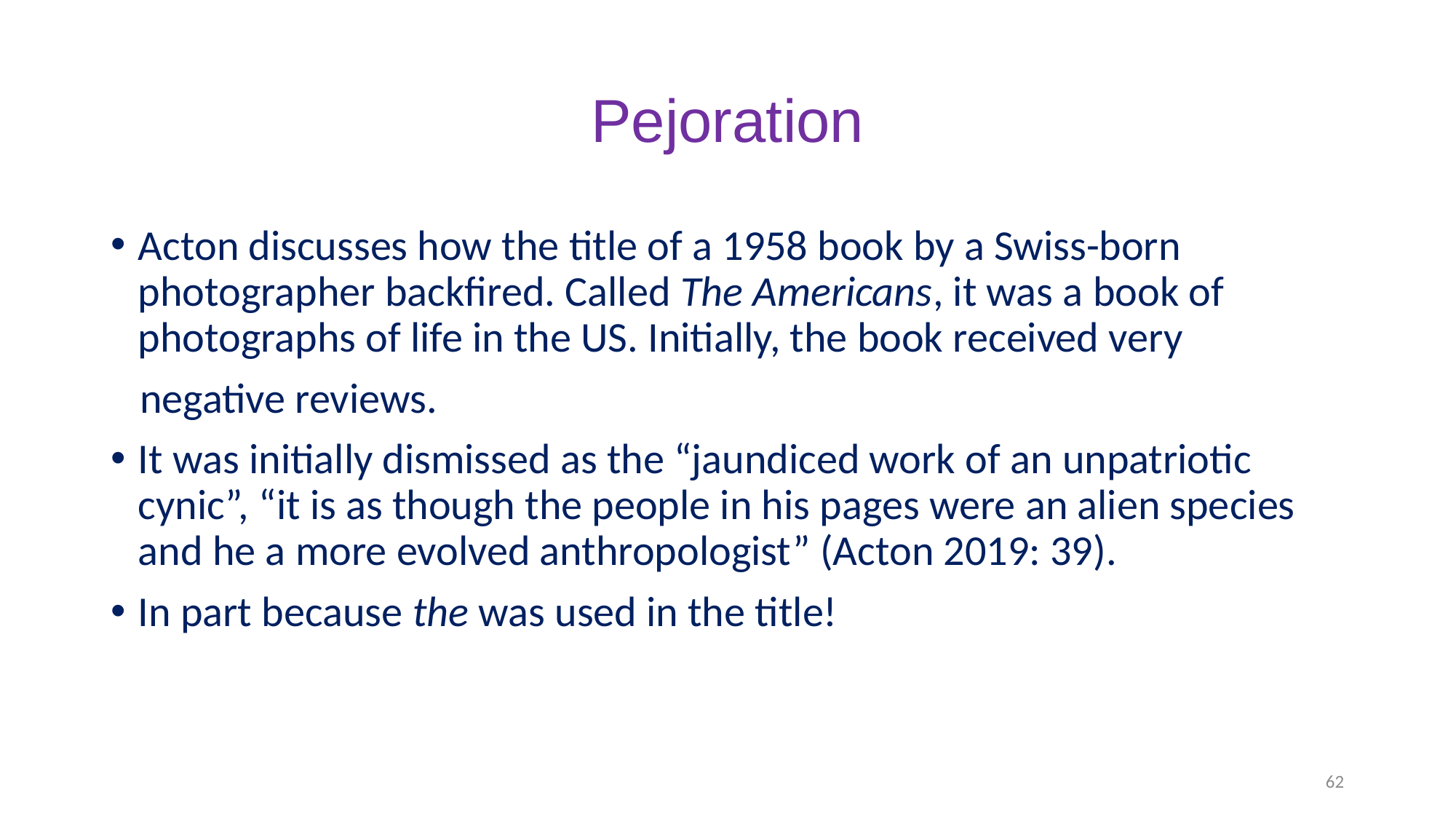

# Pejoration
Acton discusses how the title of a 1958 book by a Swiss-born photographer backfired. Called The Americans, it was a book of photographs of life in the US. Initially, the book received very
   negative reviews.
It was initially dismissed as the “jaundiced work of an unpatriotic cynic”, “it is as though the people in his pages were an alien species and he a more evolved anthropologist” (Acton 2019: 39).
In part because the was used in the title!

62